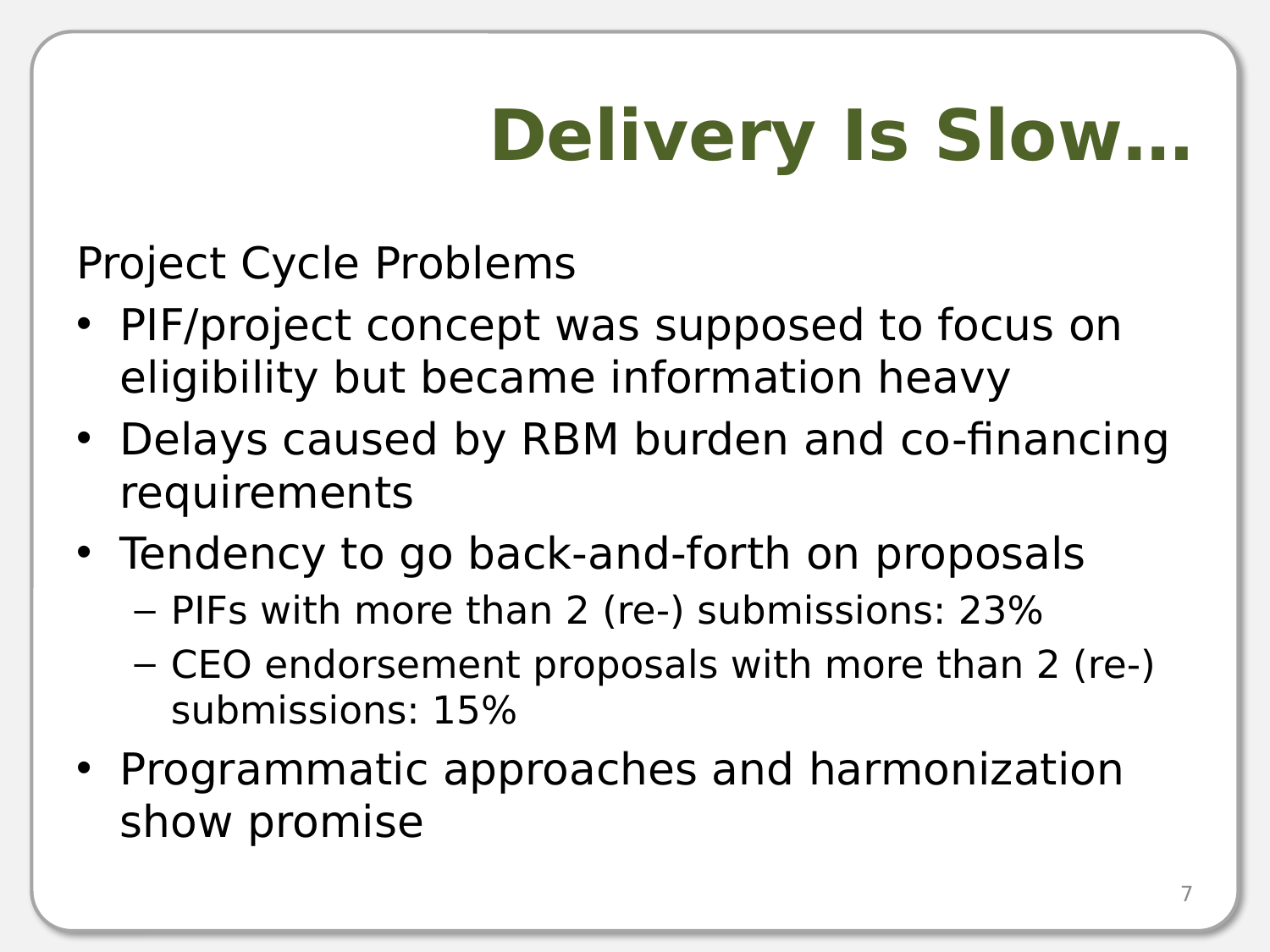

# Delivery Is Slow…
Project Cycle Problems
PIF/project concept was supposed to focus on eligibility but became information heavy
Delays caused by RBM burden and co-financing requirements
Tendency to go back-and-forth on proposals
PIFs with more than 2 (re-) submissions: 23%
CEO endorsement proposals with more than 2 (re-) submissions: 15%
Programmatic approaches and harmonization show promise
7